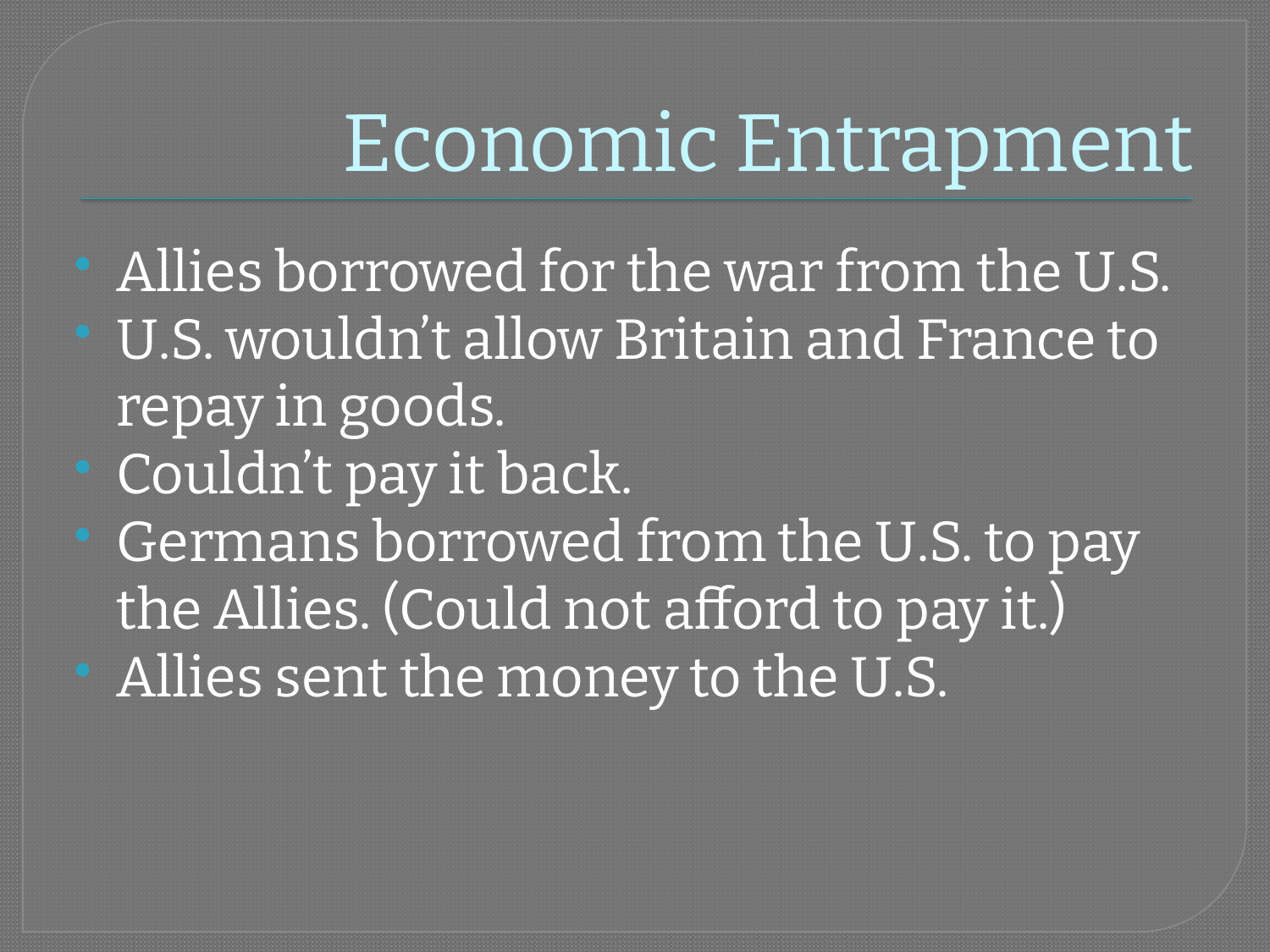

# Economic Entrapment
Allies borrowed for the war from the U.S.
U.S. wouldn’t allow Britain and France to repay in goods.
Couldn’t pay it back.
Germans borrowed from the U.S. to pay the Allies. (Could not afford to pay it.)
Allies sent the money to the U.S.